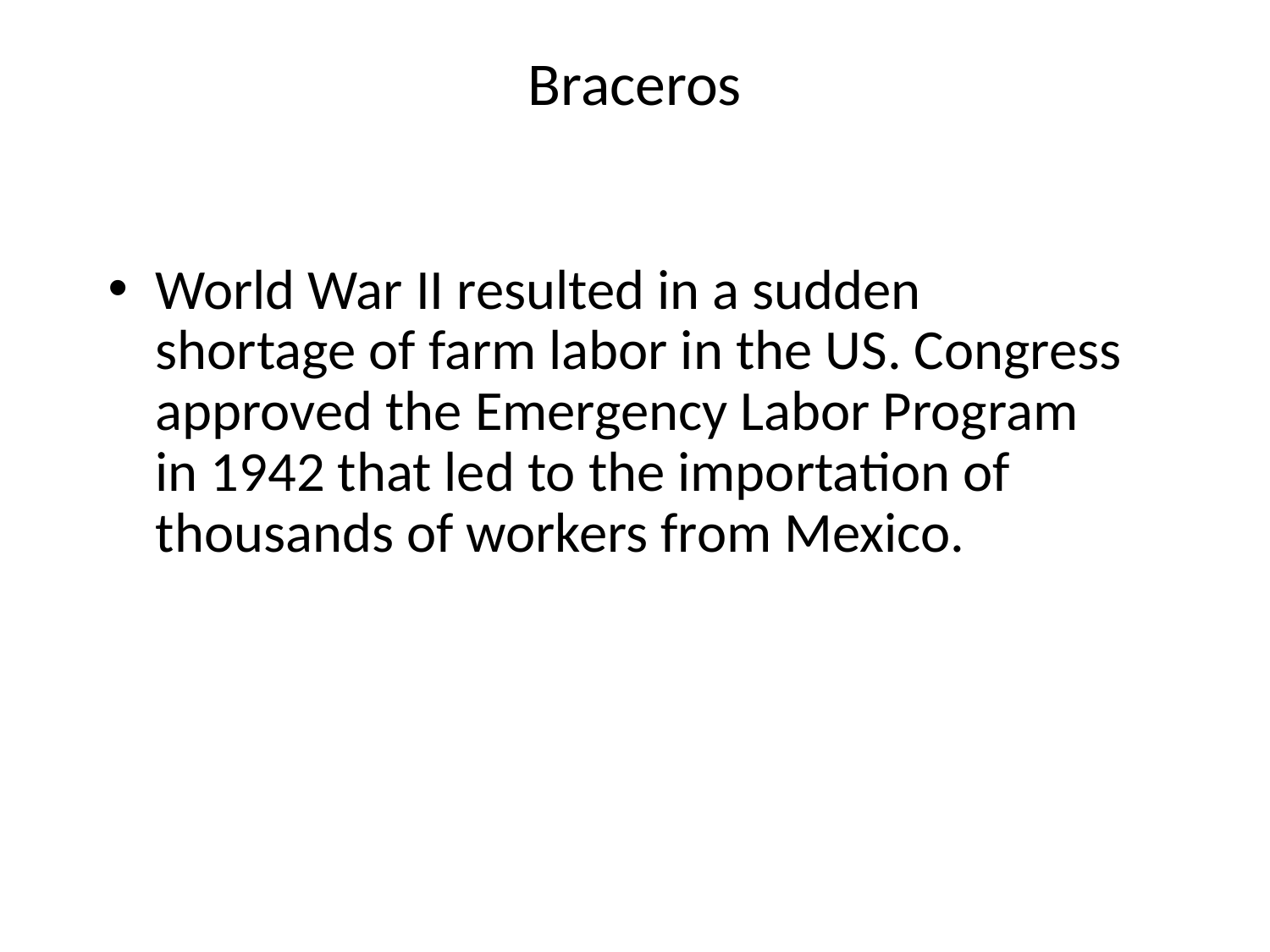

# Braceros
World War II resulted in a sudden shortage of farm labor in the US. Congress approved the Emergency Labor Program in 1942 that led to the importation of thousands of workers from Mexico.